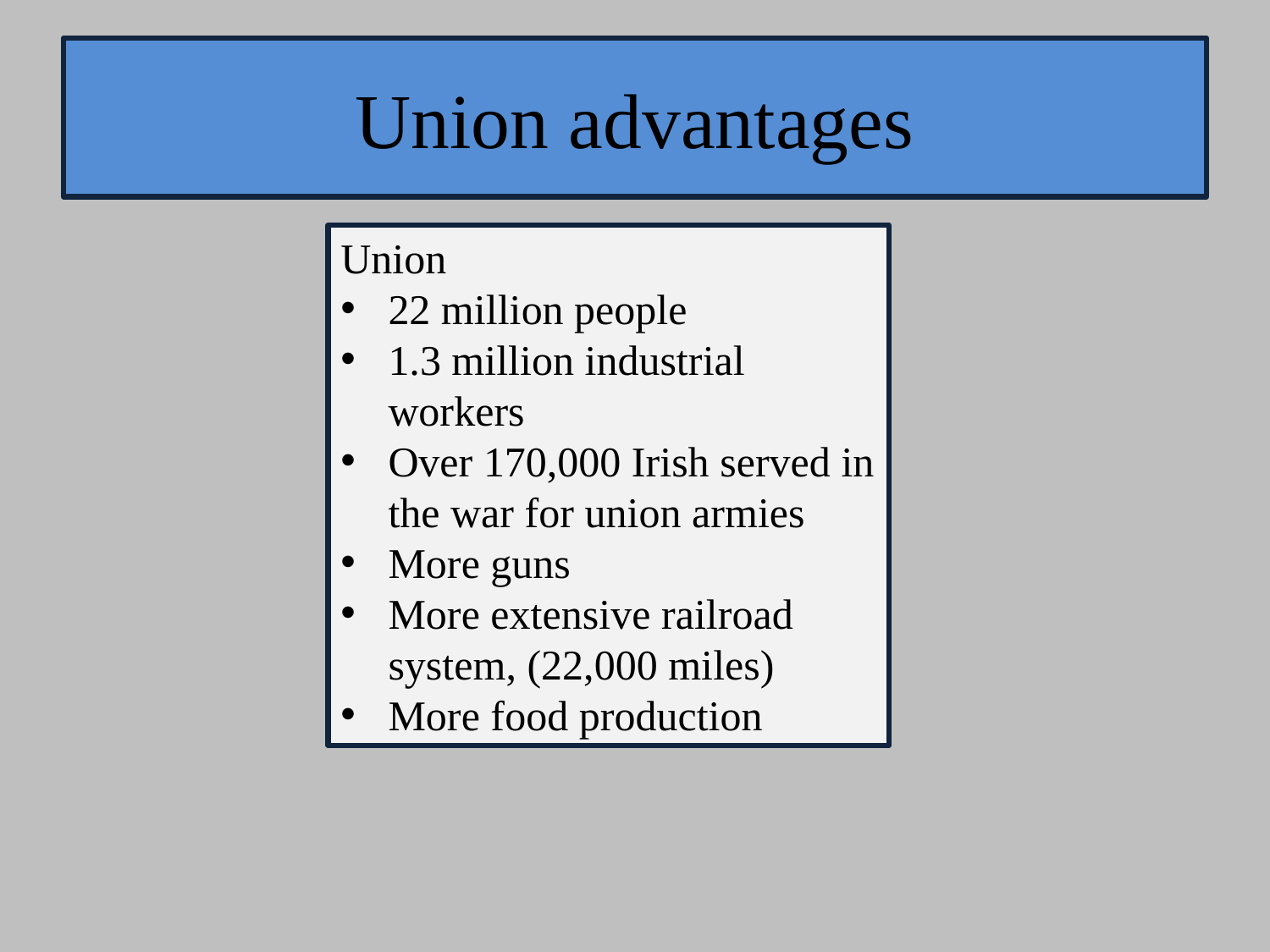

# Union advantages
Union
22 million people
1.3 million industrial workers
Over 170,000 Irish served in the war for union armies
More guns
More extensive railroad system, (22,000 miles)
More food production